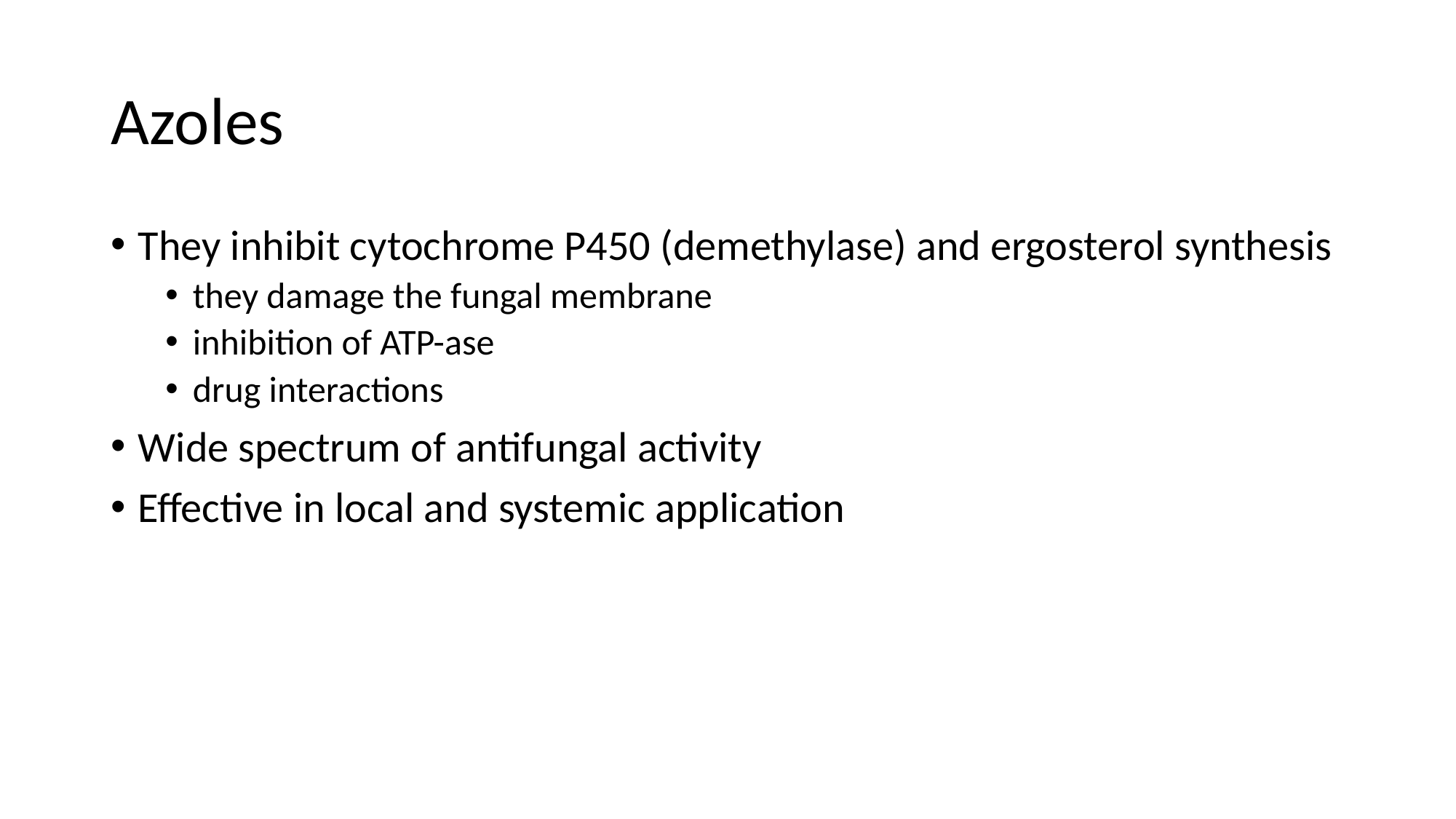

# Azoles
They inhibit cytochrome P450 (demethylase) and ergosterol synthesis
they damage the fungal membrane
inhibition of ATP-ase
drug interactions
Wide spectrum of antifungal activity
Effective in local and systemic application